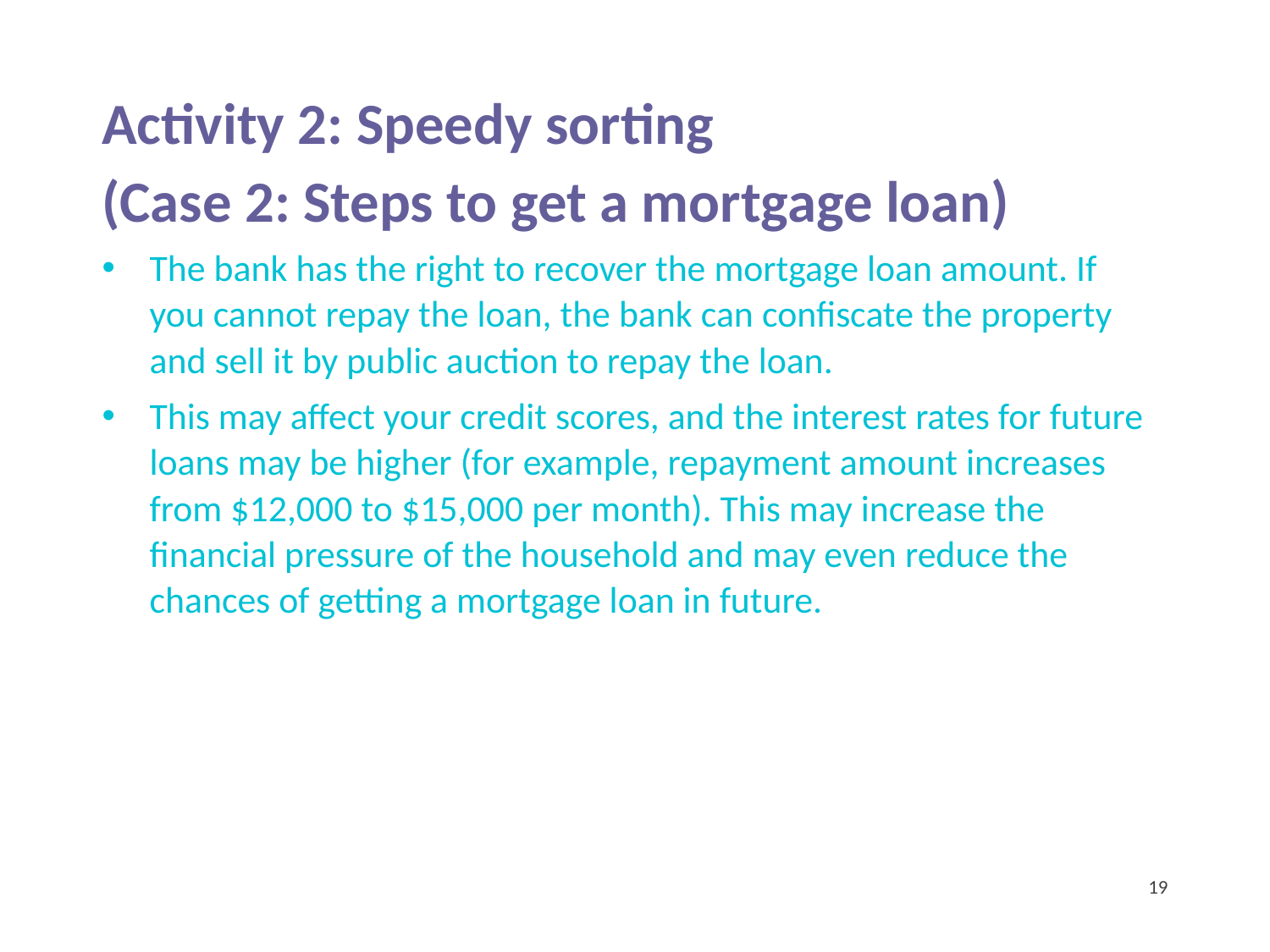

Activity 2: Speedy sorting
(Case 2: Steps to get a mortgage loan)
The bank has the right to recover the mortgage loan amount. If you cannot repay the loan, the bank can confiscate the property and sell it by public auction to repay the loan.
This may affect your credit scores, and the interest rates for future loans may be higher (for example, repayment amount increases from $12,000 to $15,000 per month). This may increase the financial pressure of the household and may even reduce the chances of getting a mortgage loan in future.
19